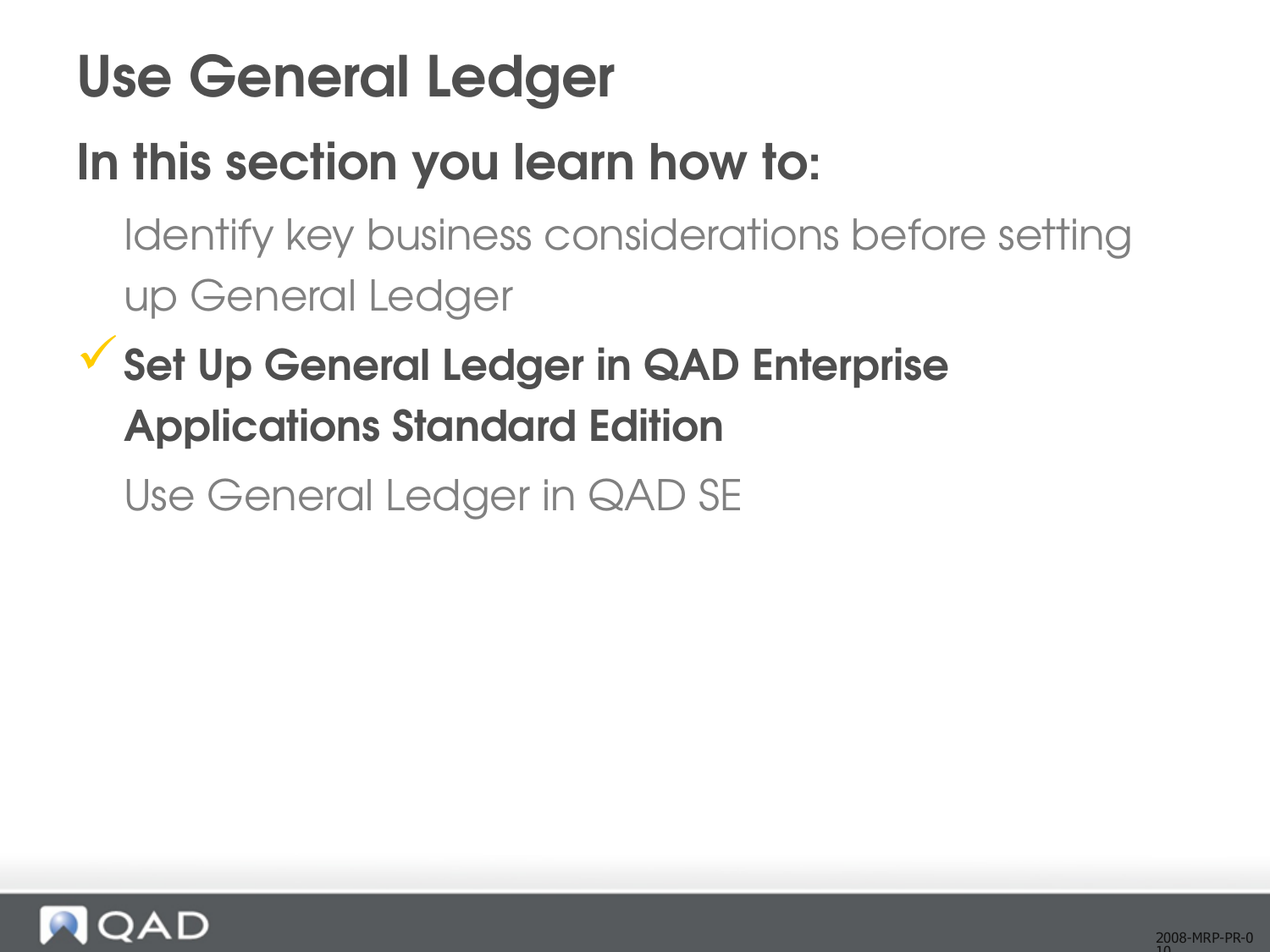

# Use General Ledger
In this section you learn how to:
Identify key business considerations before setting up General Ledger
Set Up General Ledger in QAD Enterprise Applications Standard Edition
Use General Ledger in QAD SE
2008-MRP-PR-010